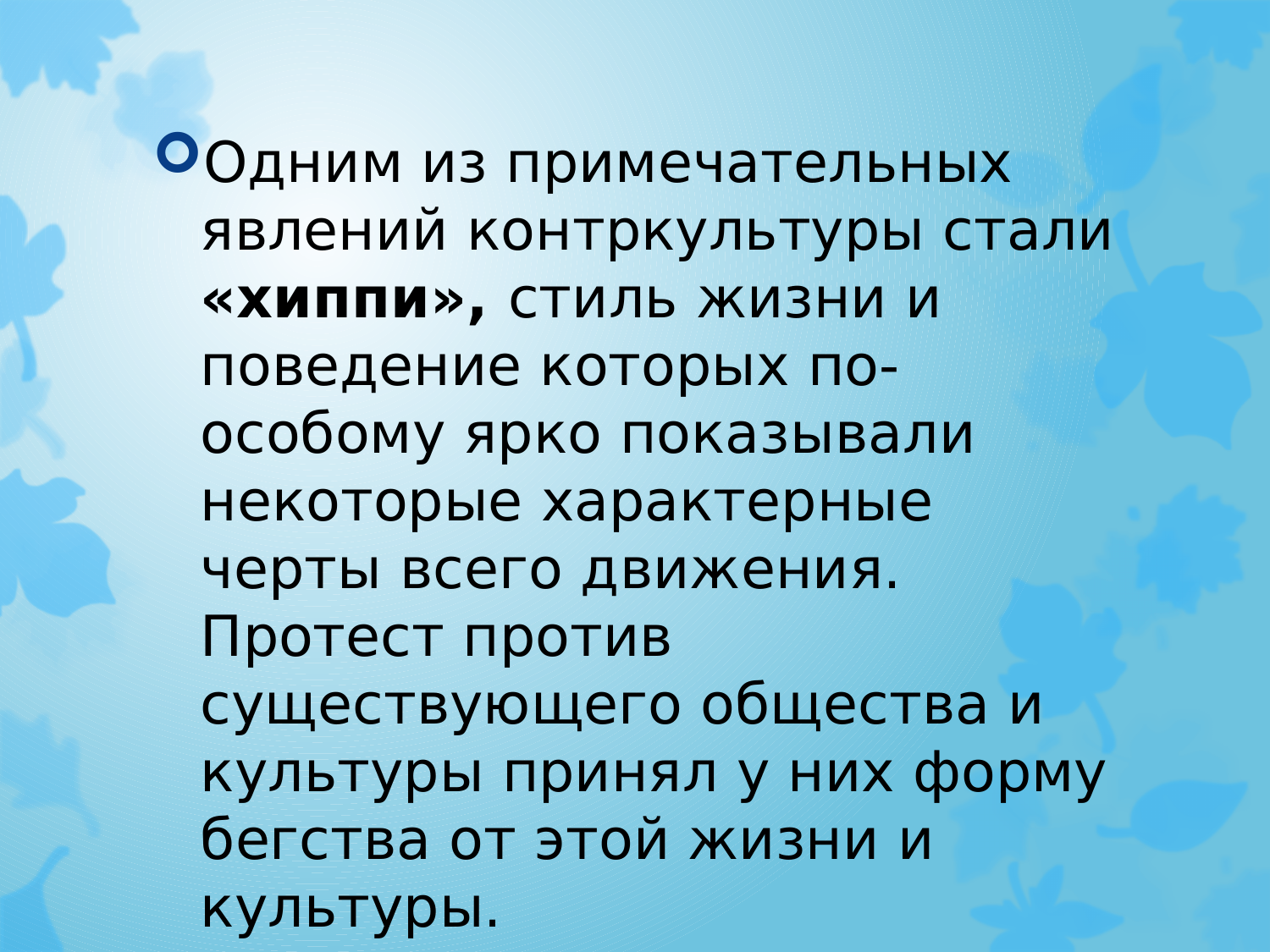

#
Одним из примечательных явлений контркультуры стали «хиппи», стиль жизни и поведение которых по-особому ярко показывали некоторые характерные черты всего движения. Протест против существующего общества и культуры принял у них форму бегства от этой жизни и культуры.